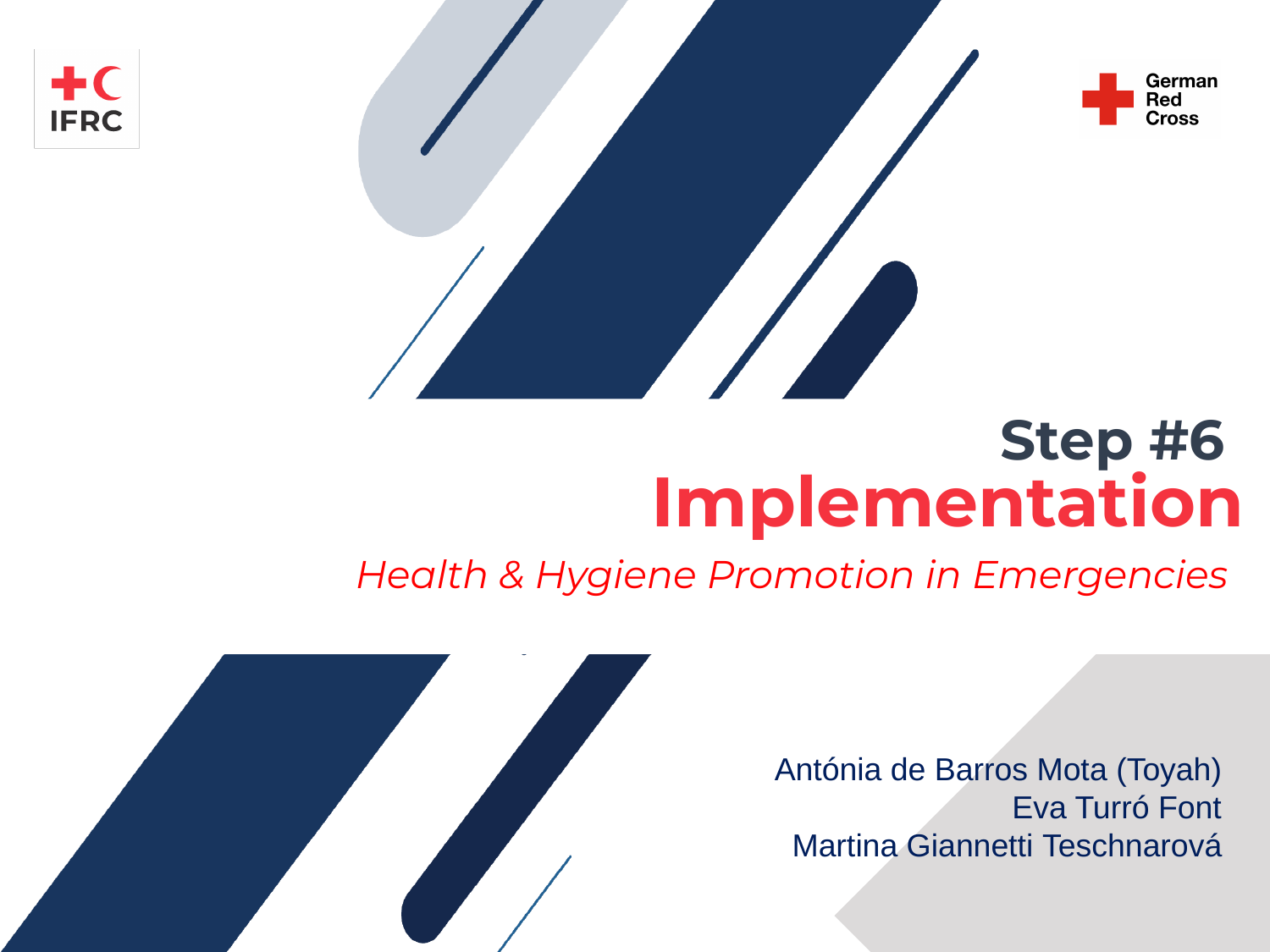

# Step #6 Implementation
Health & Hygiene Promotion in Emergencies
Antónia de Barros Mota (Toyah)
Eva Turró Font
Martina Giannetti Teschnarová